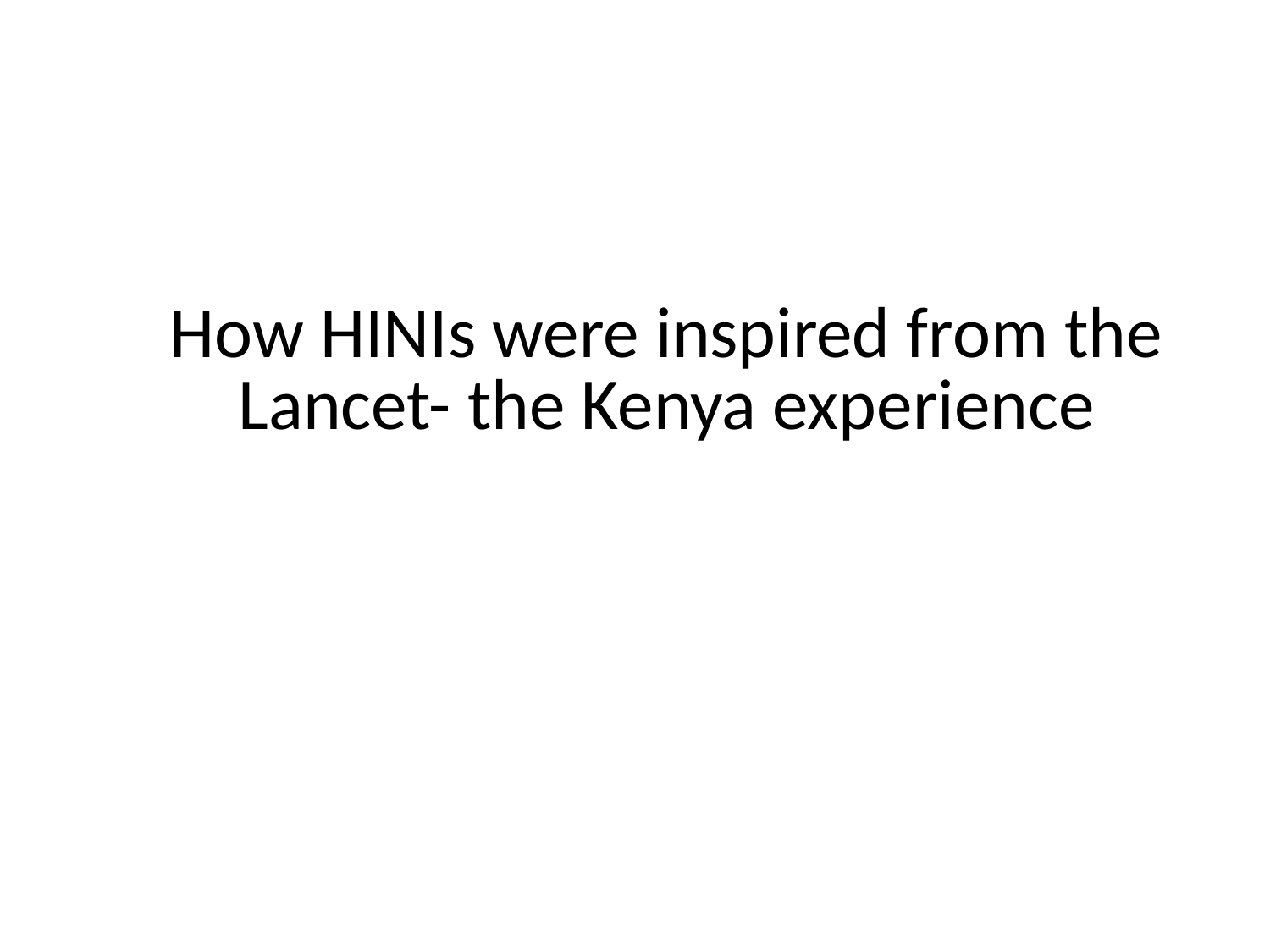

# How HINIs were inspired from the Lancet- the Kenya experience